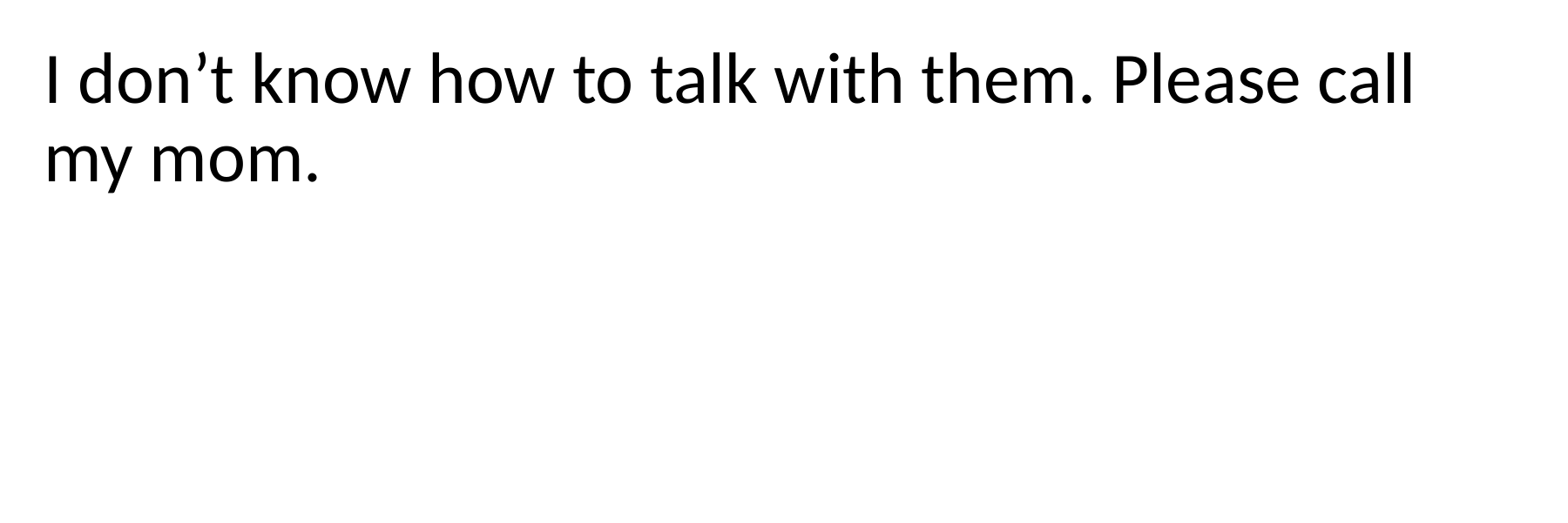

I don’t know how to talk with them. Please call my mom.